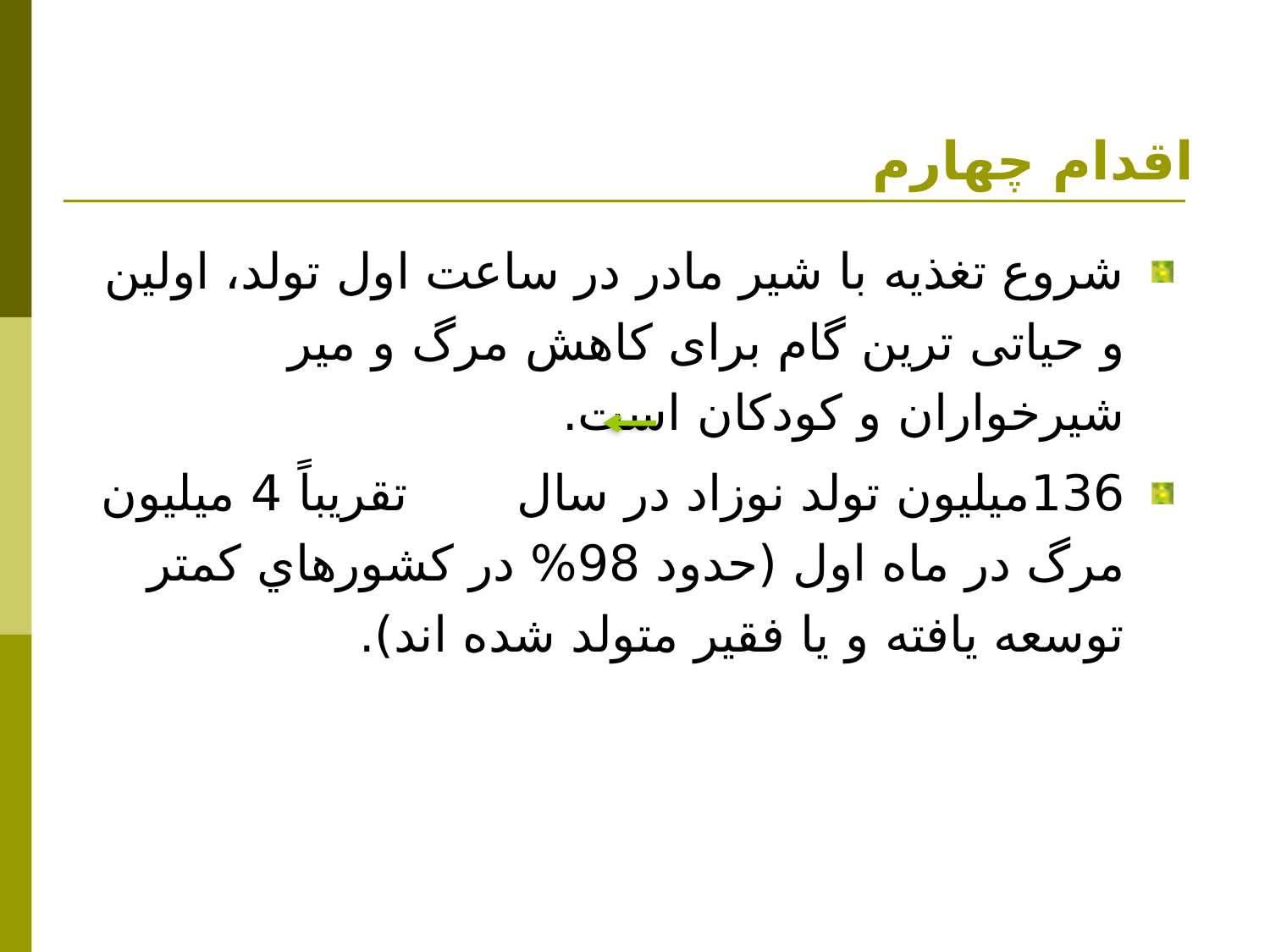

# اقدام چهارم
شروع تغذیه با شیر مادر در ساعت اول تولد، اولین و حیاتی ترین گام برای کاهش مرگ و میر شیرخواران و کودکان است.
136ميليون تولد نوزاد در سال       تقريباً 4 ميليون مرگ در ماه اول (حدود 98% در كشورهاي كمتر توسعه يافته و يا فقير متولد شده اند).